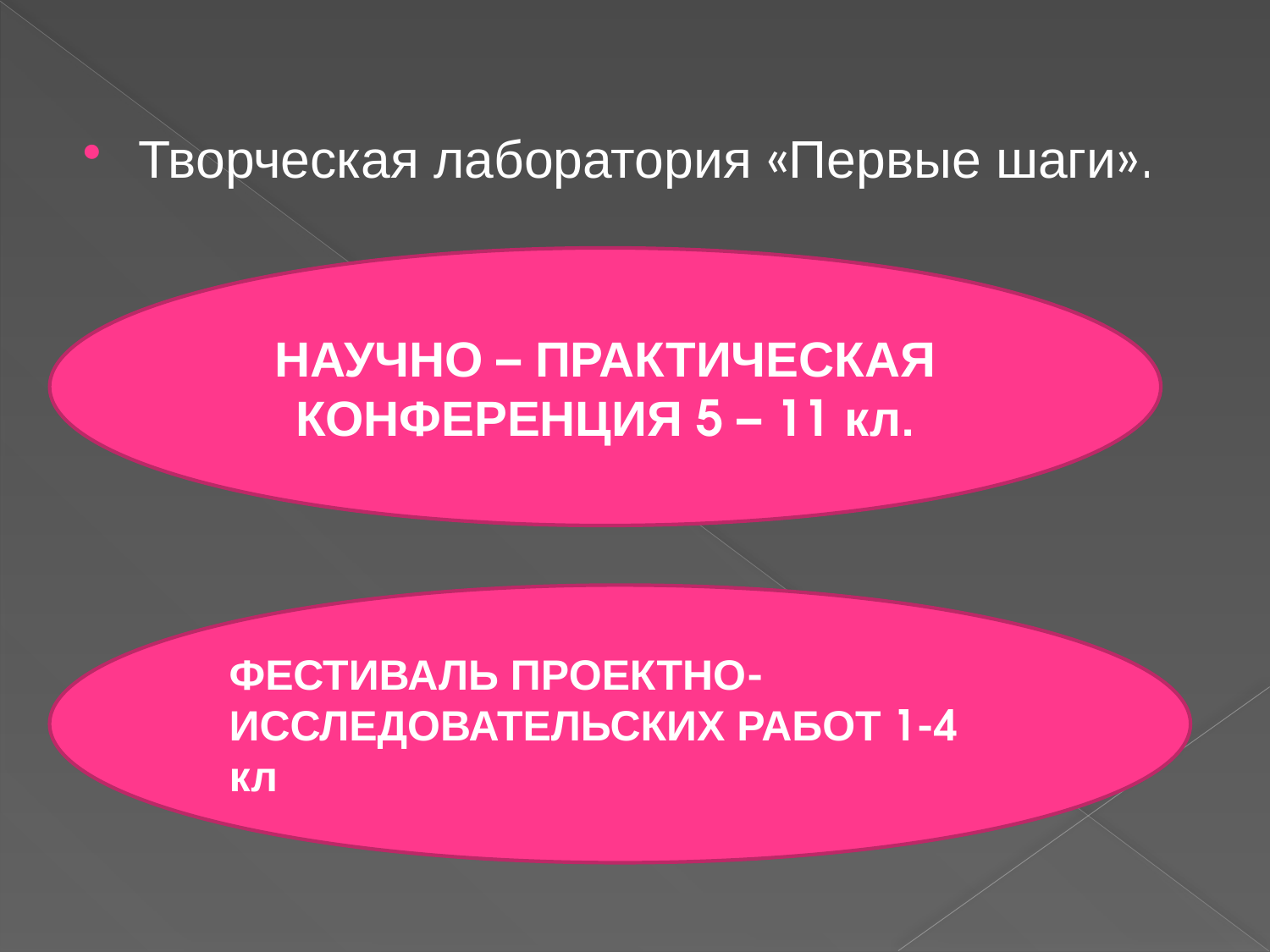

#
Творческая лаборатория «Первые шаги».
НАУЧНО – ПРАКТИЧЕСКАЯ КОНФЕРЕНЦИЯ 5 – 11 кл.
ФЕСТИВАЛЬ ПРОЕКТНО-ИССЛЕДОВАТЕЛЬСКИХ РАБОТ 1-4 кл